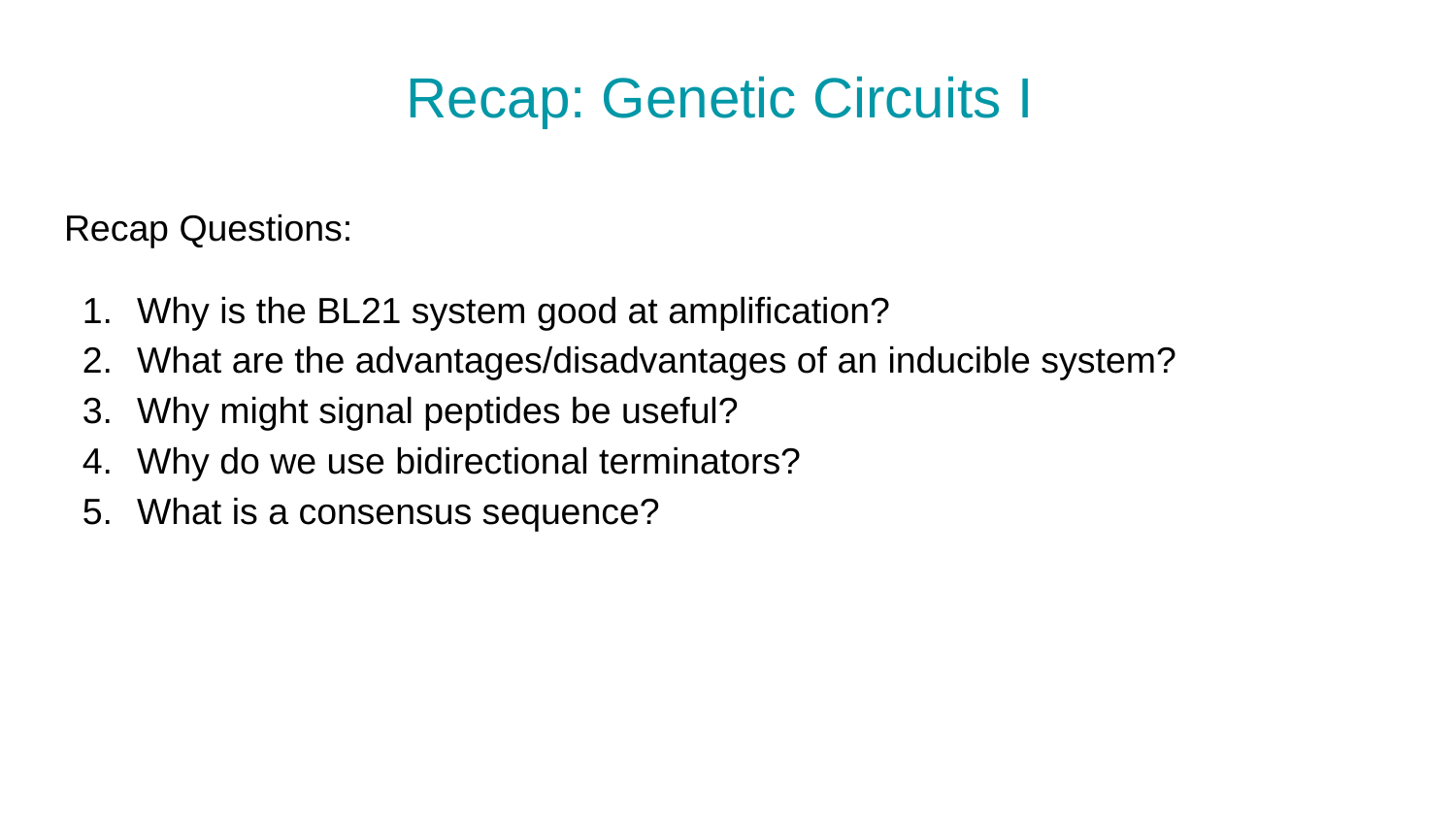

# Recap: Genetic Circuits I
Recap Questions:
Why is the BL21 system good at amplification?
What are the advantages/disadvantages of an inducible system?
Why might signal peptides be useful?
Why do we use bidirectional terminators?
What is a consensus sequence?